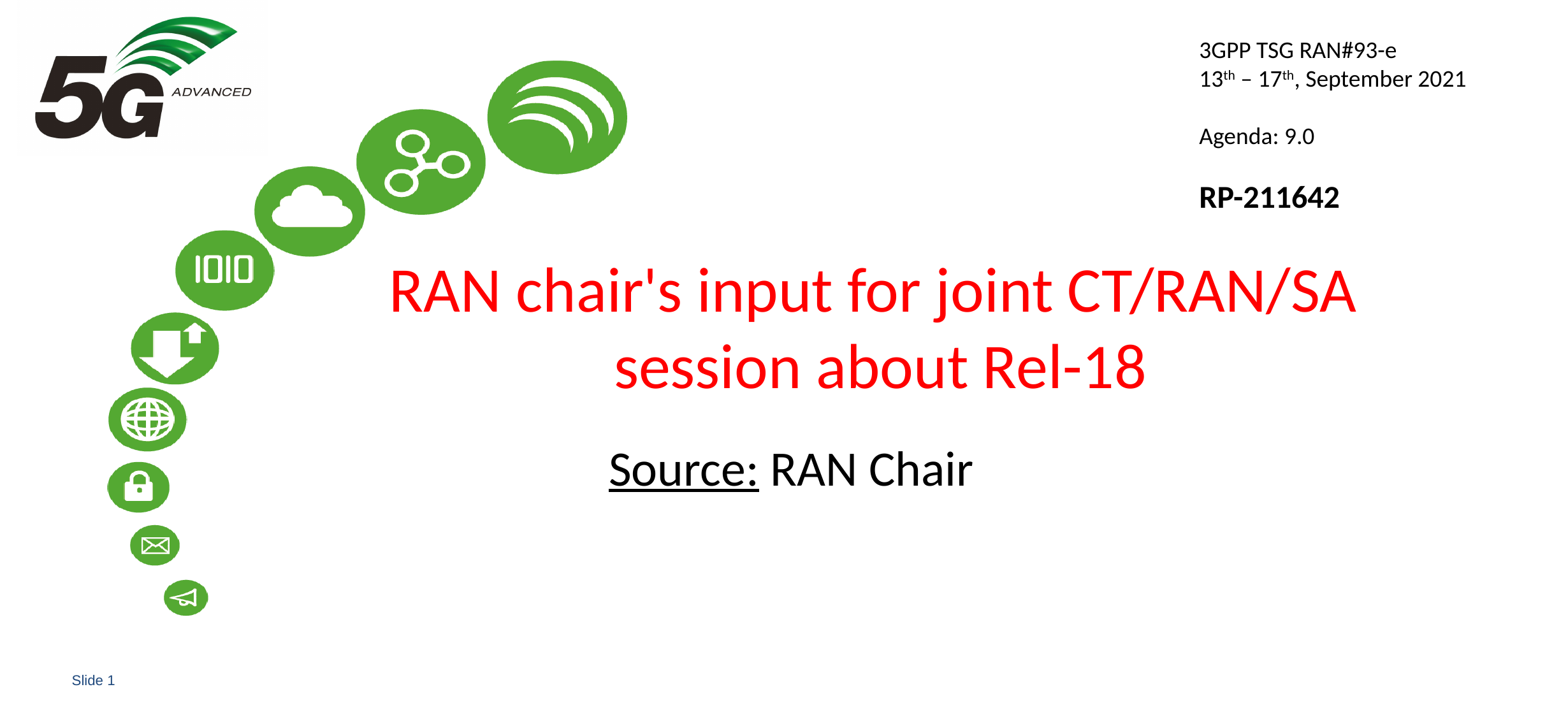

3GPP TSG RAN#93-e
13th – 17th, September 2021

Agenda: 9.0
RP-211642
# RAN chair's input for joint CT/RAN/SA session about Rel-18
Source: RAN Chair